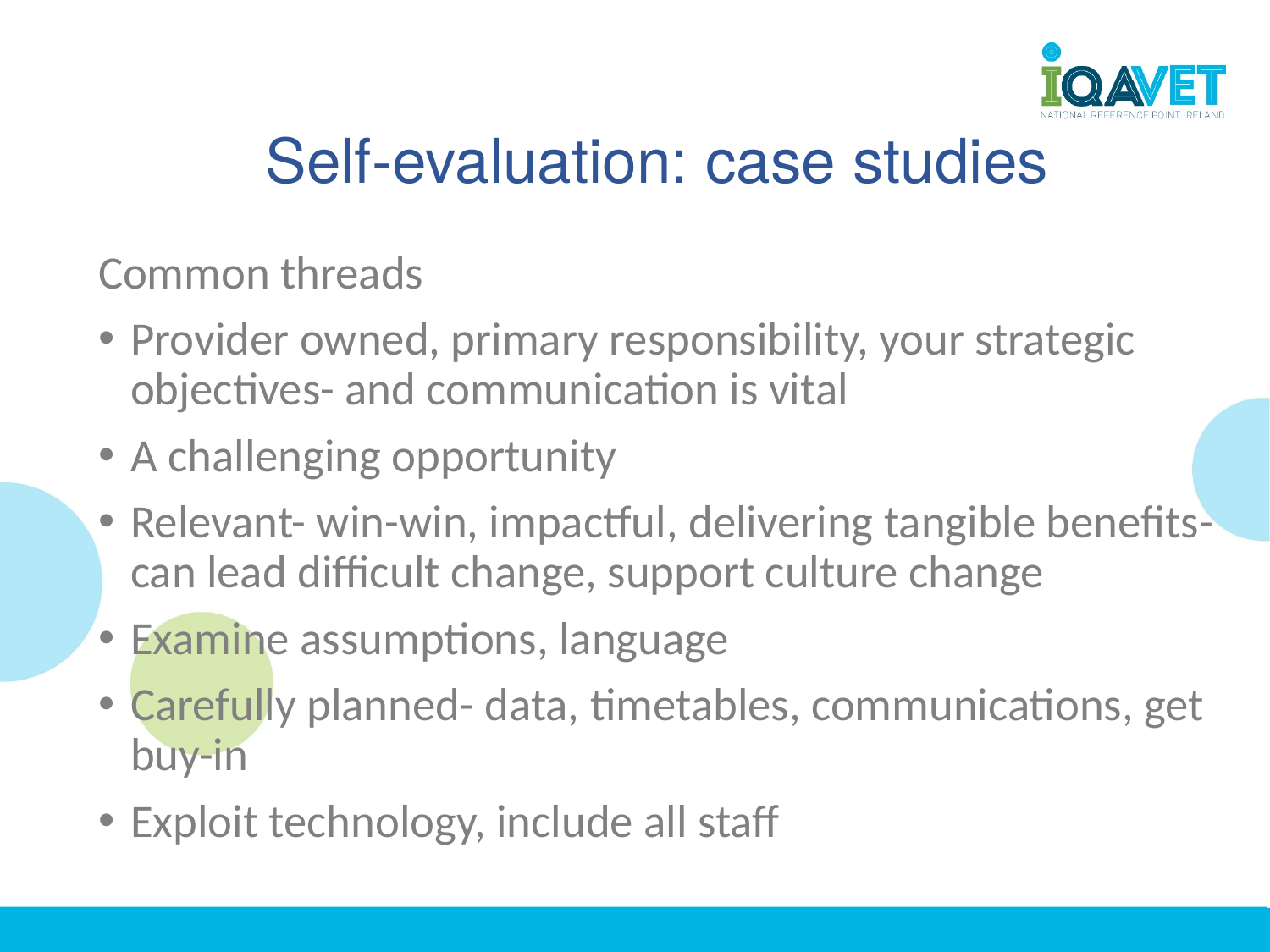

# Self-evaluation: case studies
Common threads
Provider owned, primary responsibility, your strategic objectives- and communication is vital
A challenging opportunity
Relevant- win-win, impactful, delivering tangible benefits- can lead difficult change, support culture change
Examine assumptions, language
Carefully planned- data, timetables, communications, get buy-in
Exploit technology, include all staff